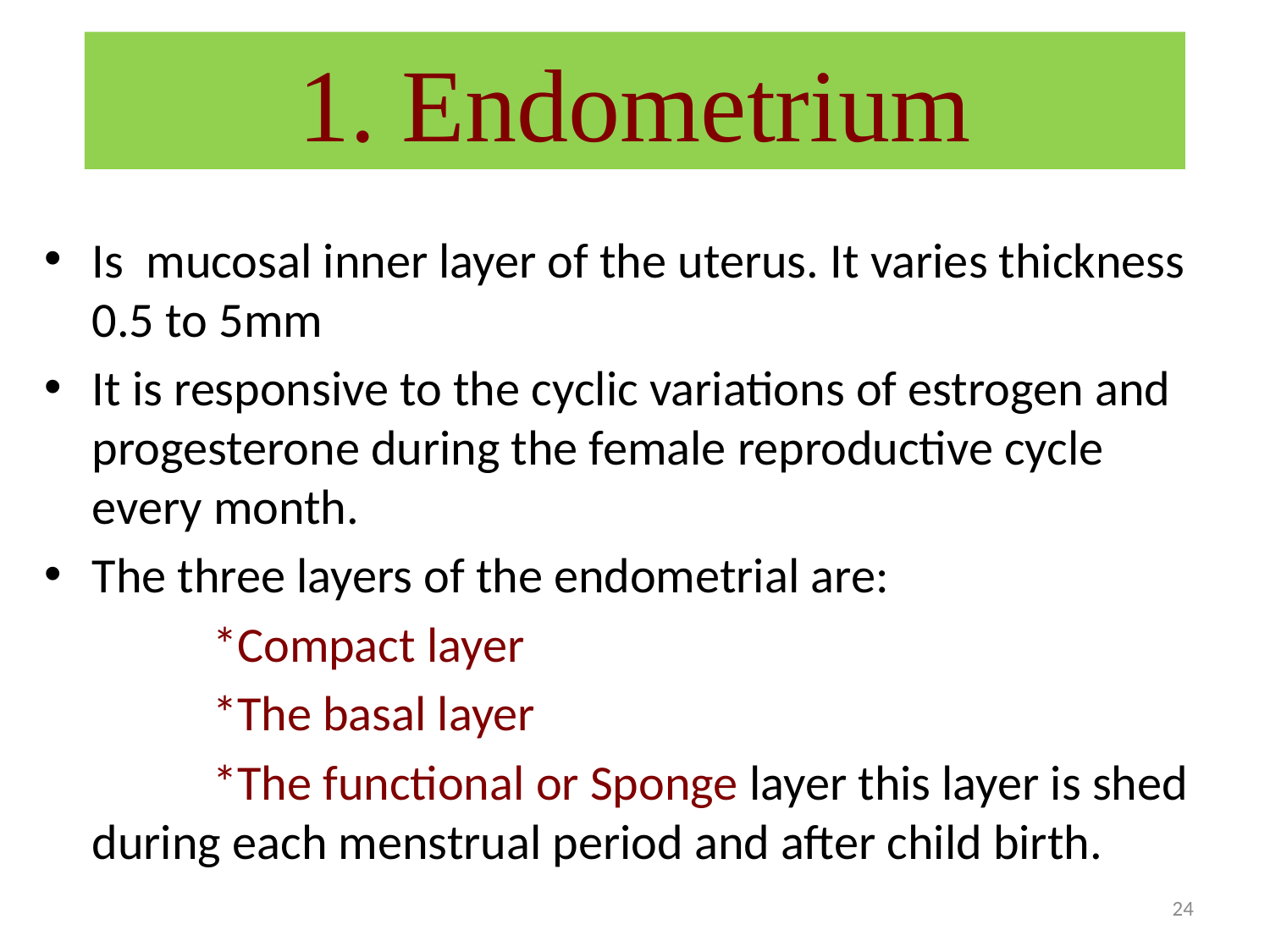

# 1. Endometrium
Is  mucosal inner layer of the uterus. It varies thickness 0.5 to 5mm
It is responsive to the cyclic variations of estrogen and progesterone during the female reproductive cycle every month.
The three layers of the endometrial are:
               *Compact layer
               *The basal layer
               *The functional or Sponge layer this layer is shed during each menstrual period and after child birth.

24